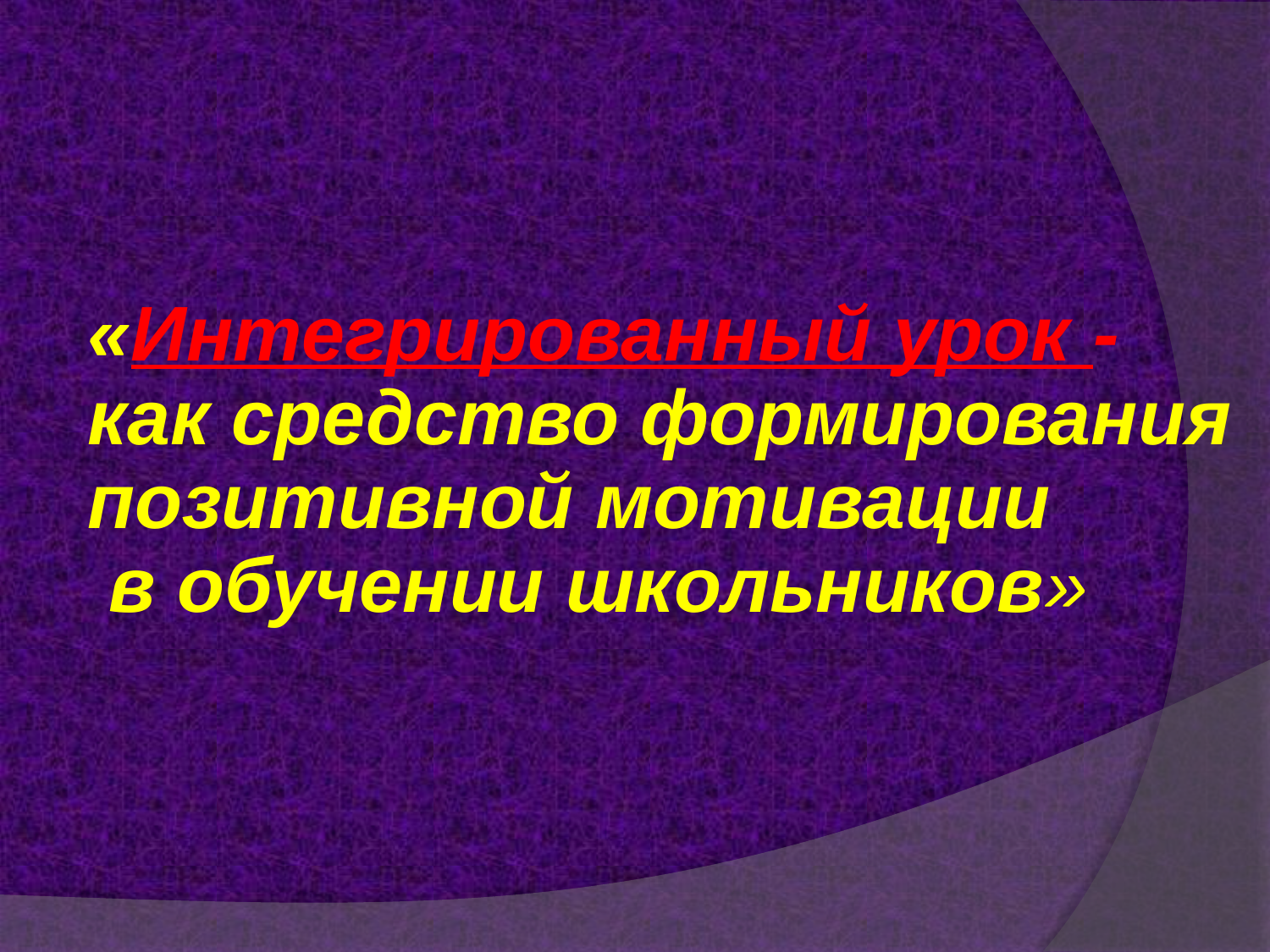

«Интегрированный урок -
как средство формирования
позитивной мотивации
 в обучении школьников»